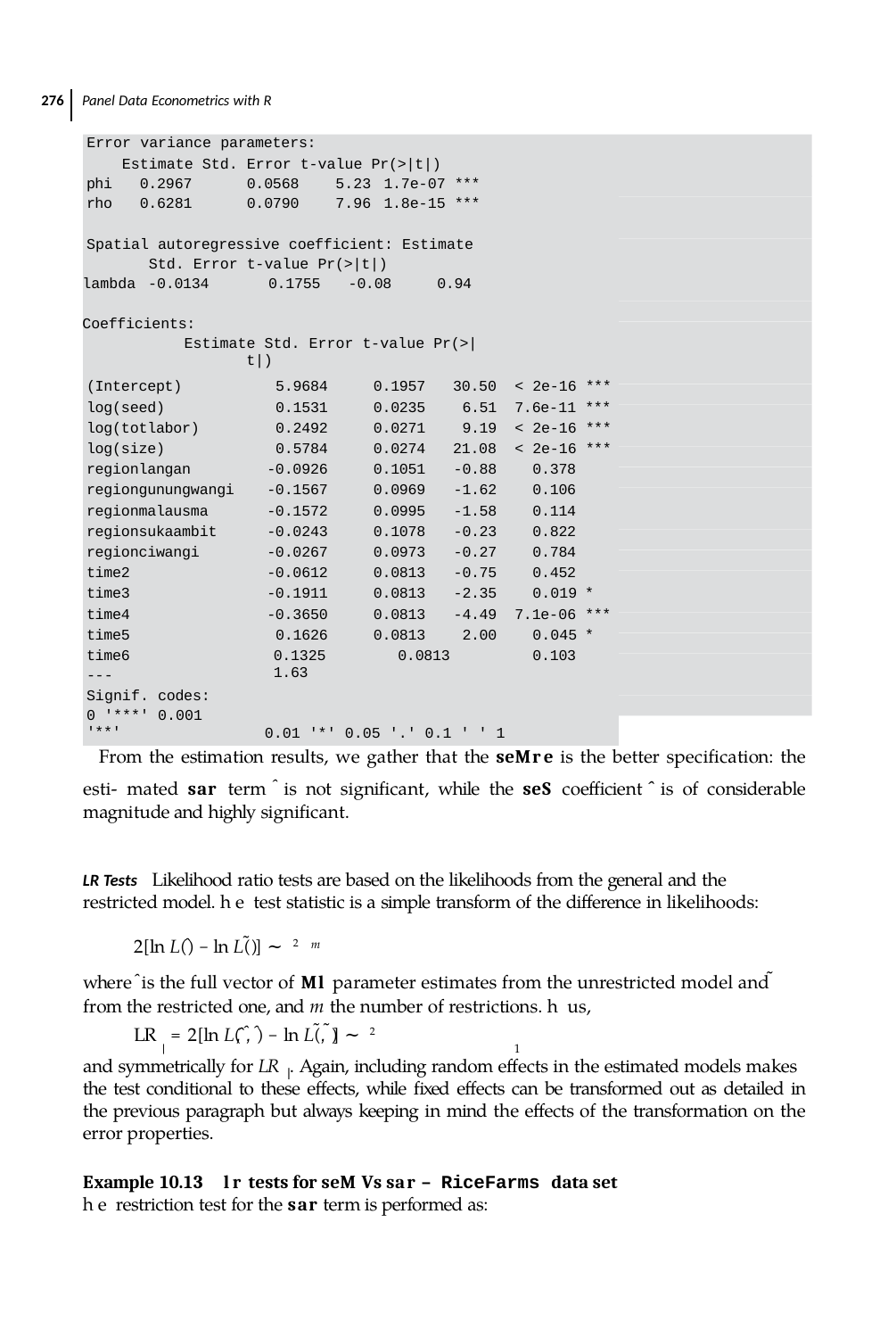

276  Panel Data Econometrics with R

Error variance parameters:
Estimate Std. Error t-value Pr(>|t|)

| phi | 0.2967 | 0.0568 | 5.23 1.7e-07 \*\*\* |  |  |
| --- | --- | --- | --- | --- | --- |
| rho | 0.6281 | 0.0790 | 7.96 1.8e-15 \*\*\* |  |  |
| Spatial autoregressive coefficient: Estimate Std. Error t-value Pr(>|t|) lambda -0.0134 0.1755 -0.08 0.94 Coefficients: Estimate Std. Error t-value Pr(>|t|) |  |  |  |  |  |
| (Intercept) |  | 5.9684 | 0.1957 | 30.50 | < 2e-16 \*\*\* |
| log(seed) |  | 0.1531 | 0.0235 | 6.51 | 7.6e-11 \*\*\* |
| log(totlabor) |  | 0.2492 | 0.0271 | 9.19 | < 2e-16 \*\*\* |
| log(size) |  | 0.5784 | 0.0274 | 21.08 | < 2e-16 \*\*\* |
| regionlangan |  | -0.0926 | 0.1051 | -0.88 | 0.378 |
| regiongunungwangi |  | -0.1567 | 0.0969 | -1.62 | 0.106 |
| regionmalausma |  | -0.1572 | 0.0995 | -1.58 | 0.114 |
| regionsukaambit |  | -0.0243 | 0.1078 | -0.23 | 0.822 |
| regionciwangi |  | -0.0267 | 0.0973 | -0.27 | 0.784 |
| time2 |  | -0.0612 | 0.0813 | -0.75 | 0.452 |
| time3 |  | -0.1911 | 0.0813 | -2.35 | 0.019 \* |
| time4 |  | -0.3650 | 0.0813 | -4.49 | 7.1e-06 \*\*\* |
| time5 |  | 0.1626 | 0.0813 | 2.00 | 0.045 \* |
| time6 --- Signif. codes: 0 '\*\*\*' 0.001 '\*\*' |  | 0.1325 0.0813 1.63 0.01 '\*' 0.05 '.' 0.1 ' ' 1 |  |  | 0.103 |
From the estimation results, we gather that the semre is the better speciﬁcation: the esti- mated sar term ̂ is not signiﬁcant, while the sem coeﬃcient ̂ is of considerable magnitude and highly signiﬁcant.
LR Tests  Likelihood ratio tests are based on the likelihoods from the general and the restricted model. he test statistic is a simple transform of the difference in likelihoods:
2[ln L(̂) − ln L(̃)] ∼  2
m
where ̂ is the full vector of ml parameter estimates from the unrestricted model and ̃ from the restricted one, and m the number of restrictions. hus,
LR  = 2[ln L(̂, ̂, ̂) − ln L(̃, ̃)] ∼  2
|	1
and symmetrically for LR . Again, including random effects in the estimated models makes
|
the test conditional to these effects, while ﬁxed effects can be transformed out as detailed in the previous paragraph but always keeping in mind the effects of the transformation on the error properties.

Example 10.13     lr tests for sem vs sar –  RiceFarms data set
he restriction test for the sar term is performed as: